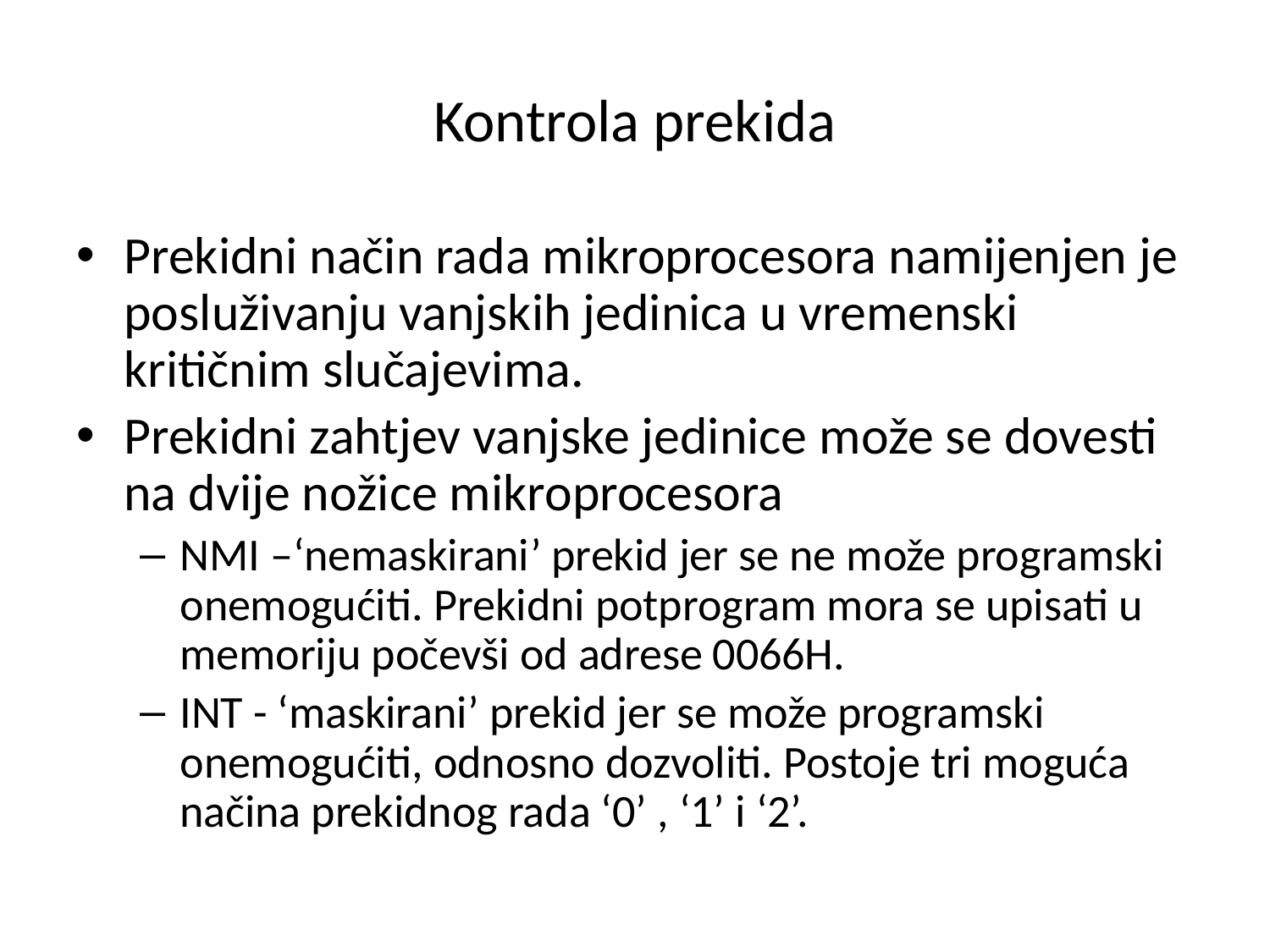

# Kontrola prekida
Prekidni način rada mikroprocesora namijenjen je posluživanju vanjskih jedinica u vremenski kritičnim slučajevima.
Prekidni zahtjev vanjske jedinice može se dovesti na dvije nožice mikroprocesora
NMI –‘nemaskirani’ prekid jer se ne može programski onemogućiti. Prekidni potprogram mora se upisati u memoriju počevši od adrese 0066H.
INT - ‘maskirani’ prekid jer se može programski onemogućiti, odnosno dozvoliti. Postoje tri moguća načina prekidnog rada ‘0’ , ‘1’ i ‘2’.